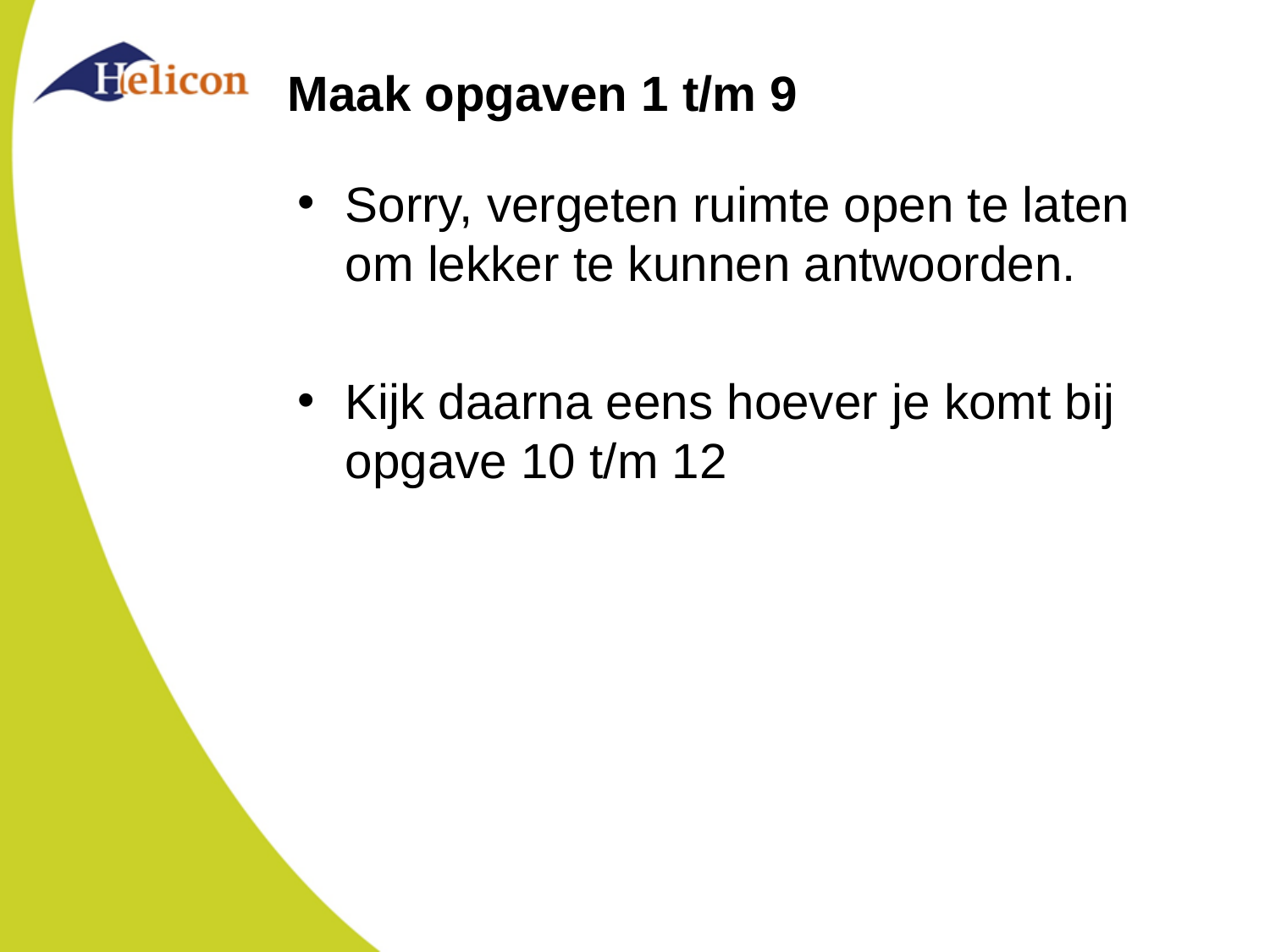

# Maak opgaven 1 t/m 9
Sorry, vergeten ruimte open te laten om lekker te kunnen antwoorden.

Kijk daarna eens hoever je komt bij opgave 10 t/m 12